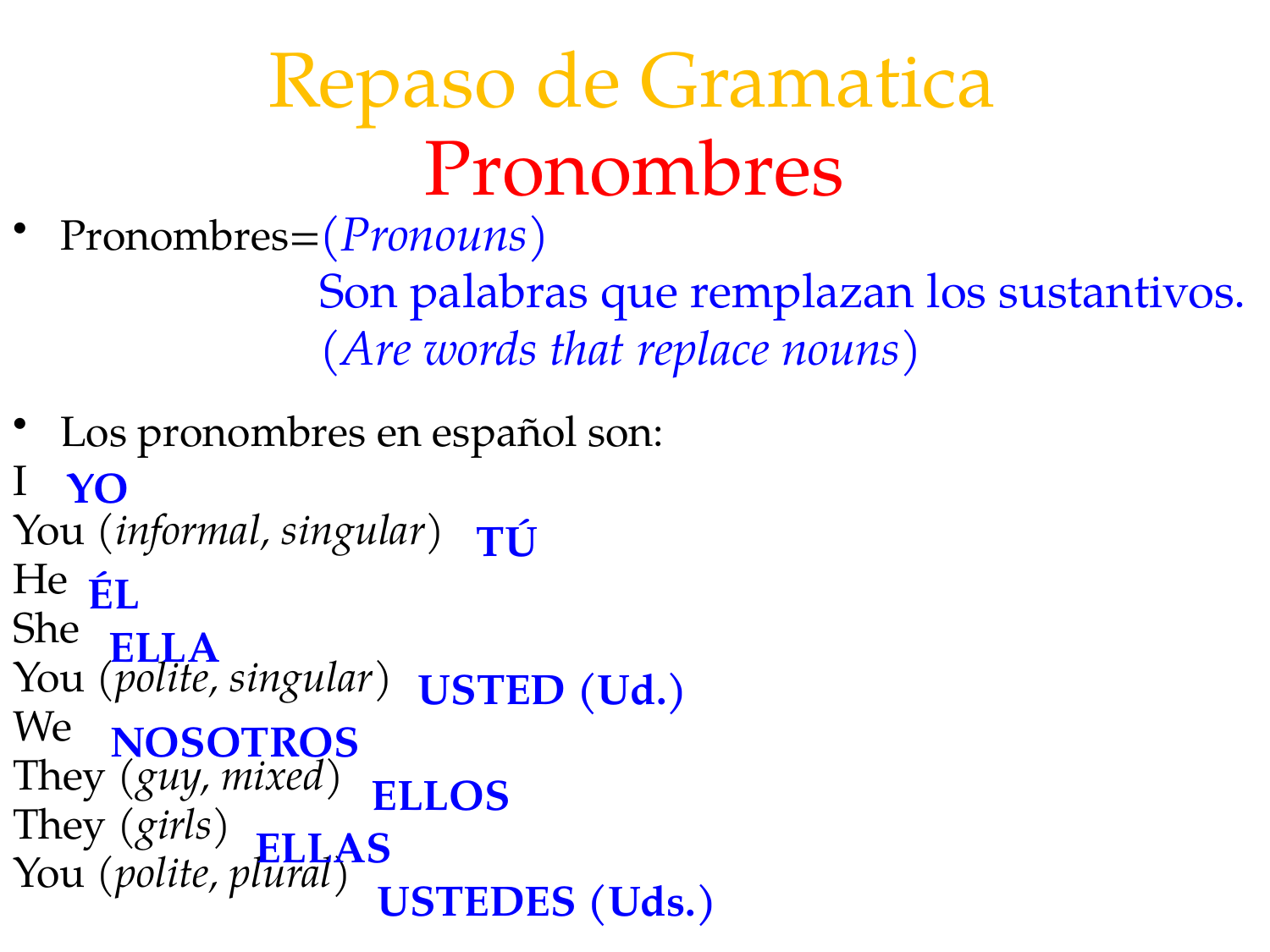

Repaso de Gramatica
# Pronombres
(Pronouns)
Son palabras que remplazan los sustantivos.
(Are words that replace nouns)
Pronombres=

Los pronombres en español son:
I
You (informal, singular)
He
She
You (polite, singular)
We
They (guy, mixed)
They (girls)
You (polite, plural)

YO
TÚ
ÉL
ELLA
USTED (Ud.)
NOSOTROS
ELLOS
ELLAS
USTEDES (Uds.)